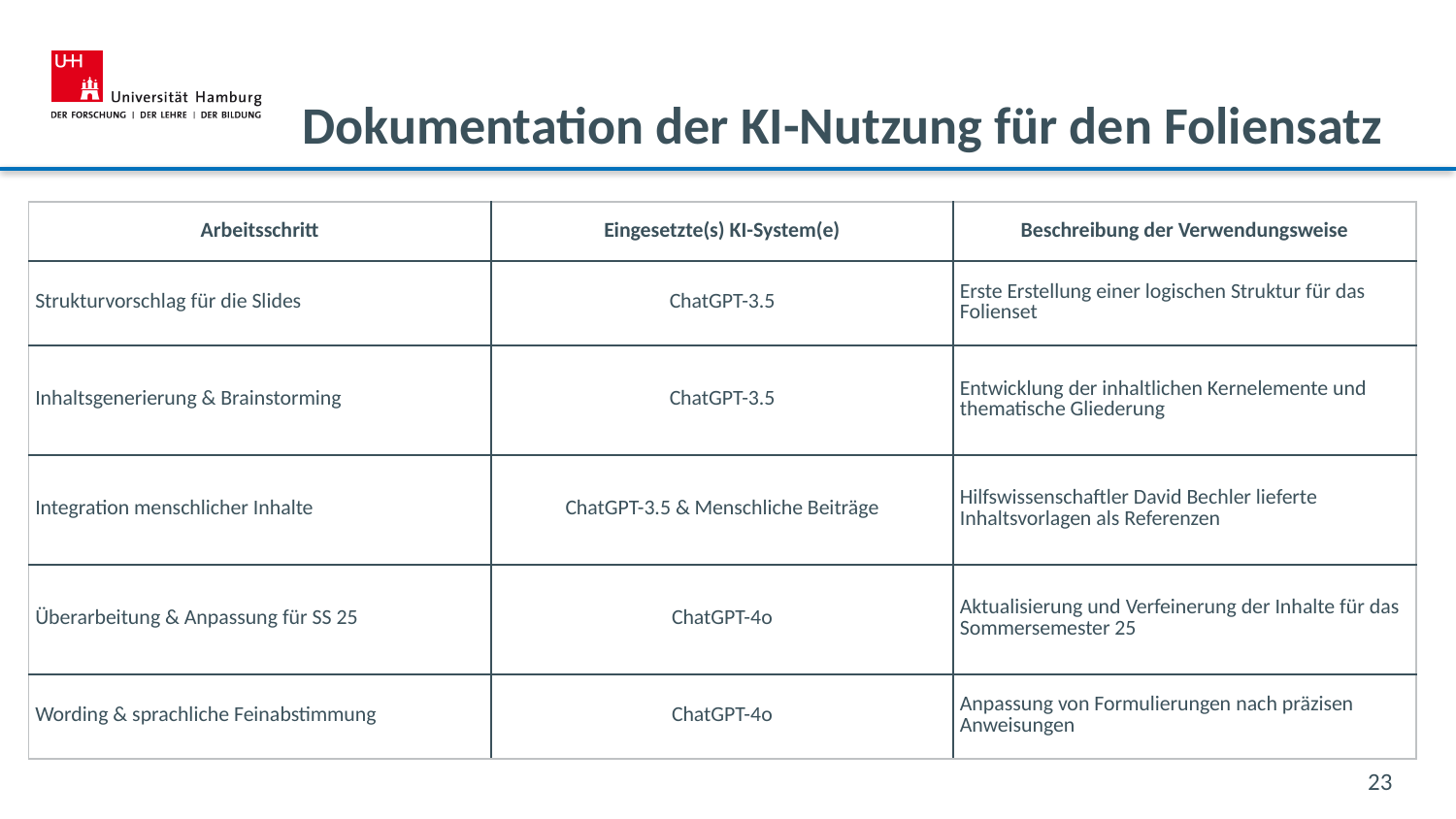

# Dokumentation der KI-Nutzung für den Foliensatz
| Arbeitsschritt | Eingesetzte(s) KI-System(e) | Beschreibung der Verwendungsweise |
| --- | --- | --- |
| Strukturvorschlag für die Slides | ChatGPT-3.5 | Erste Erstellung einer logischen Struktur für das Folienset |
| Inhaltsgenerierung & Brainstorming | ChatGPT-3.5 | Entwicklung der inhaltlichen Kernelemente und thematische Gliederung |
| Integration menschlicher Inhalte | ChatGPT-3.5 & Menschliche Beiträge | Hilfswissenschaftler David Bechler lieferte Inhaltsvorlagen als Referenzen |
| Überarbeitung & Anpassung für SS 25 | ChatGPT-4o | Aktualisierung und Verfeinerung der Inhalte für das Sommersemester 25 |
| Wording & sprachliche Feinabstimmung | ChatGPT-4o | Anpassung von Formulierungen nach präzisen Anweisungen |
23